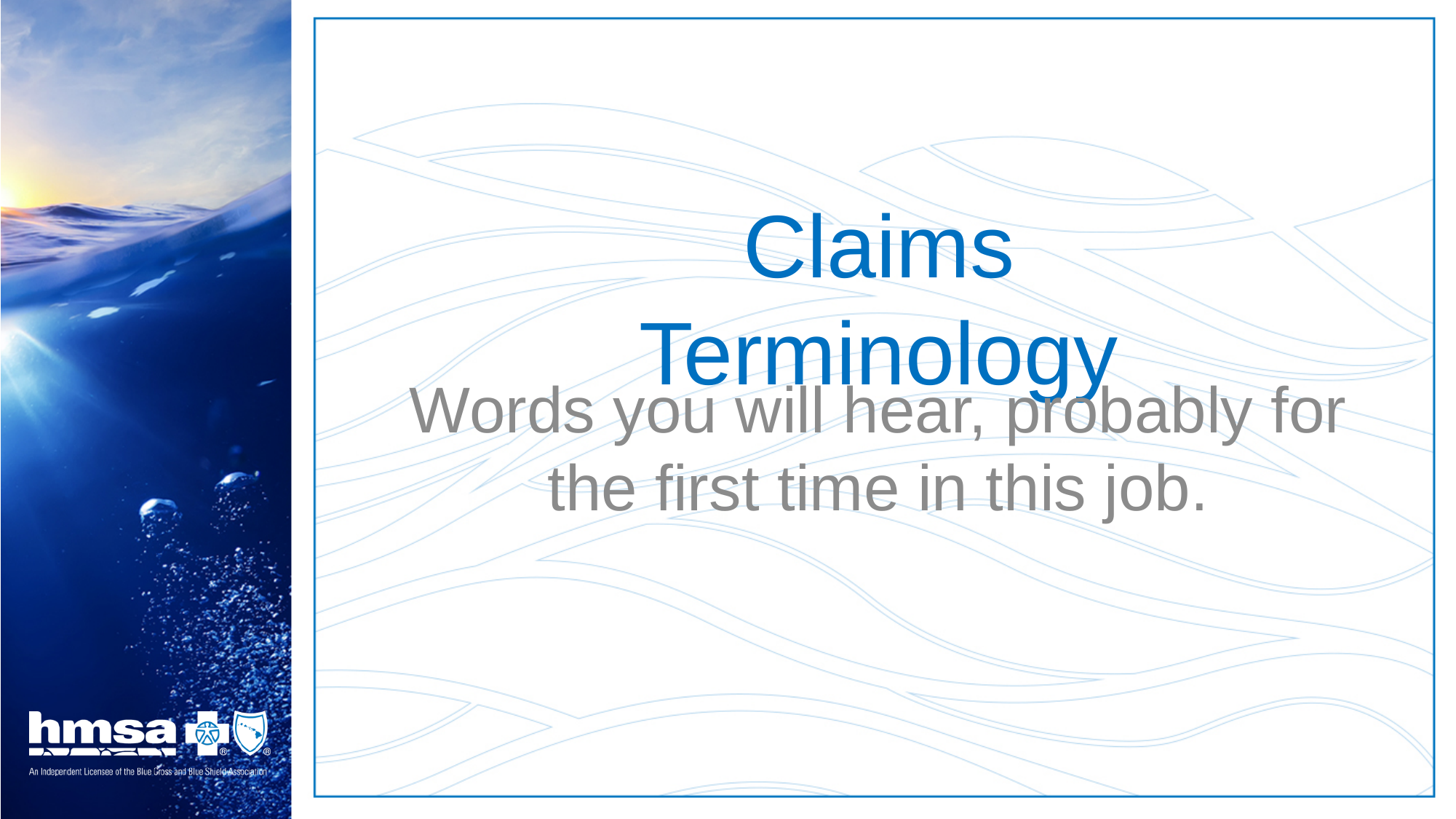

# Claims Terminology
Words you will hear, probably for the first time in this job.